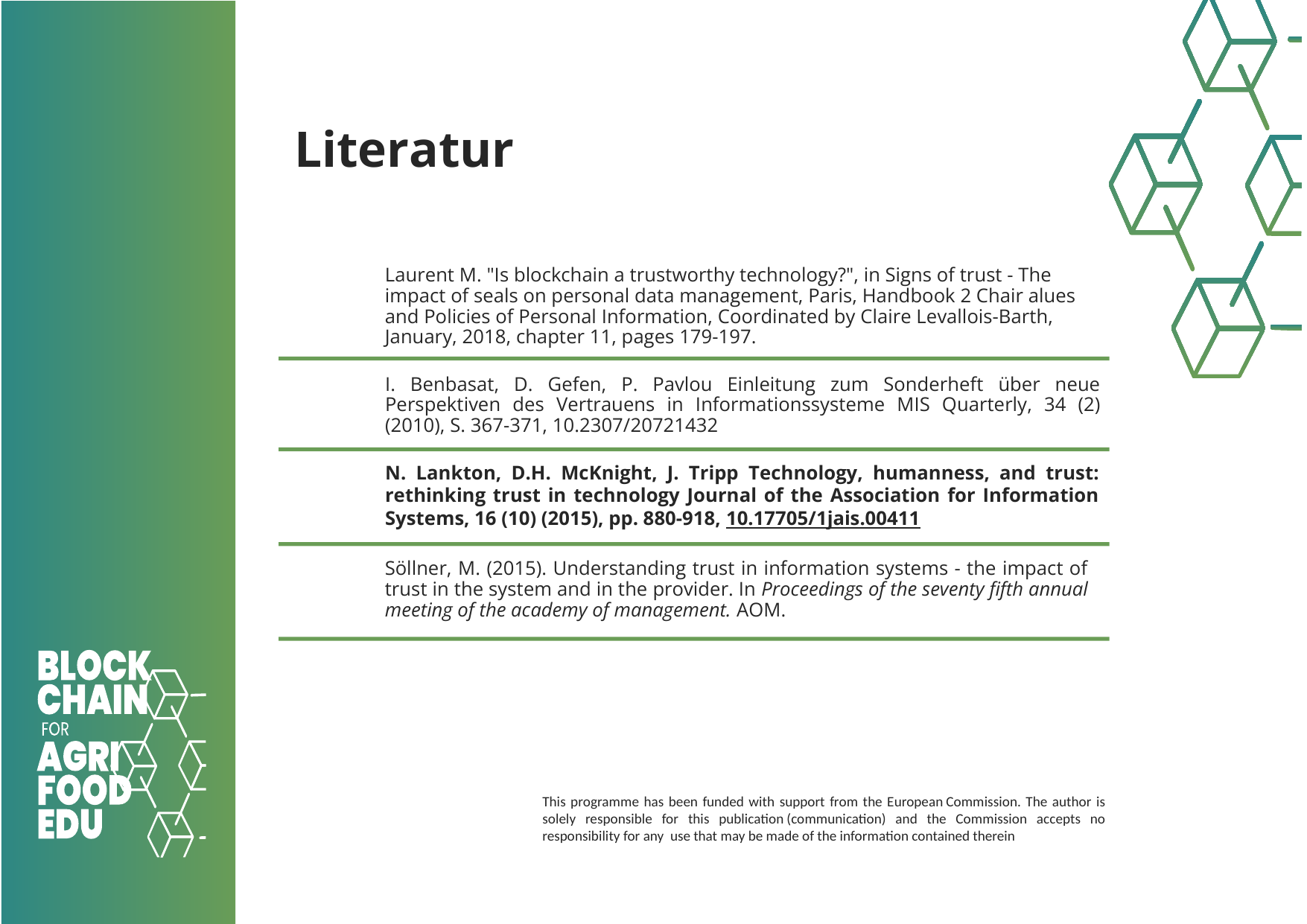

Literatur
Laurent M. "Is blockchain a trustworthy technology?", in Signs of trust - The impact of seals on personal data management, Paris, Handbook 2 Chair alues and Policies of Personal Information, Coordinated by Claire Levallois-Barth, January, 2018, chapter 11, pages 179-197.
I. Benbasat, D. Gefen, P. Pavlou Einleitung zum Sonderheft über neue Perspektiven des Vertrauens in Informationssysteme MIS Quarterly, 34 (2) (2010), S. 367-371, 10.2307/20721432

N. Lankton, D.H. McKnight, J. Tripp Technology, humanness, and trust: rethinking trust in technology Journal of the Association for Information Systems, 16 (10) (2015), pp. 880-918, 10.17705/1jais.00411

Söllner, M. (2015). Understanding trust in information systems - the impact of trust in the system and in the provider. In Proceedings of the seventy fifth annual meeting of the academy of management. AOM.